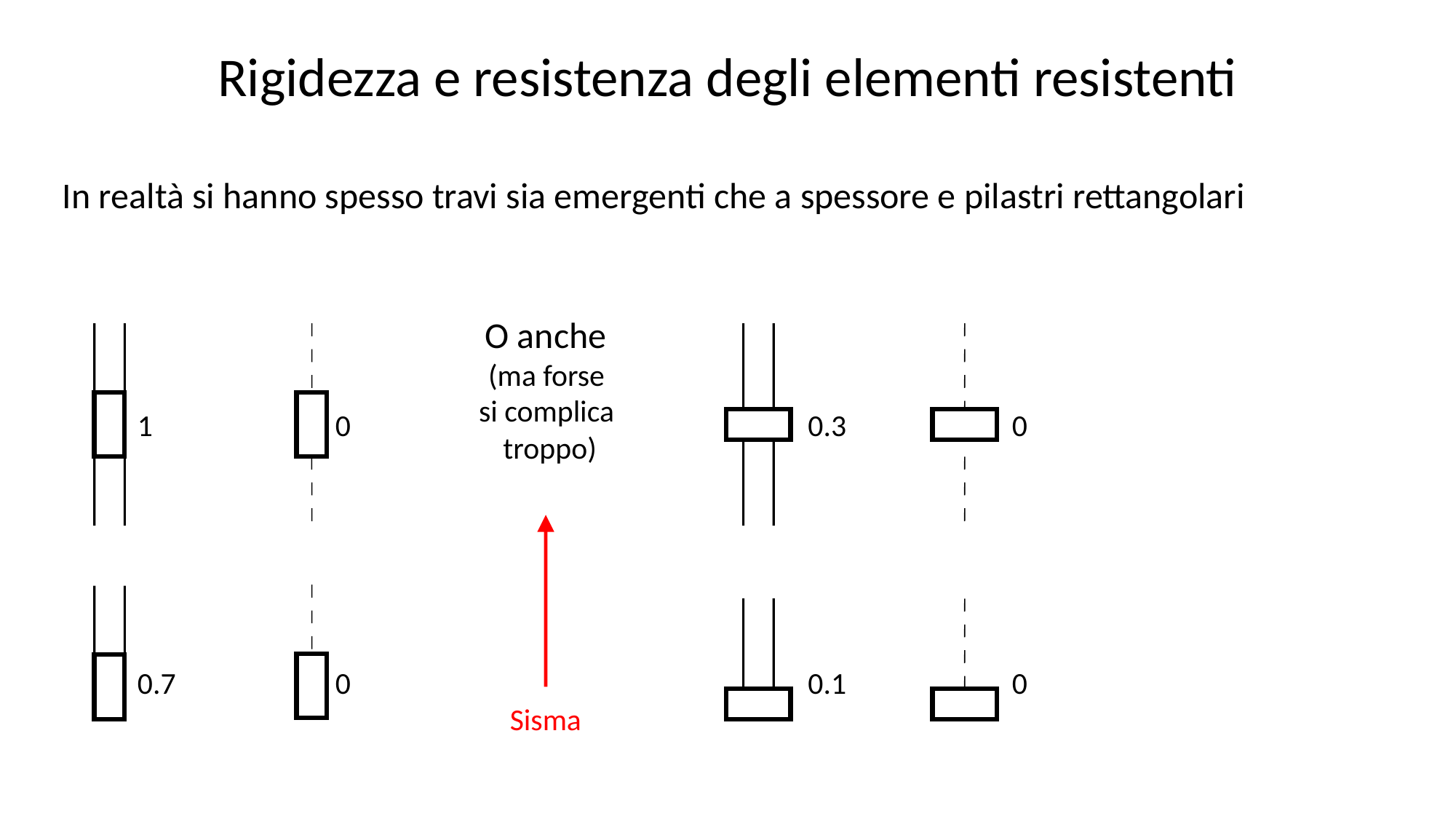

# Rigidezza e resistenza degli elementi resistenti
In realtà si hanno spesso travi sia emergenti che a spessore e pilastri rettangolari
O anche
(ma forse
si complica
troppo)

1
0
0.3
0

Sisma

0.7
0
0.1
0